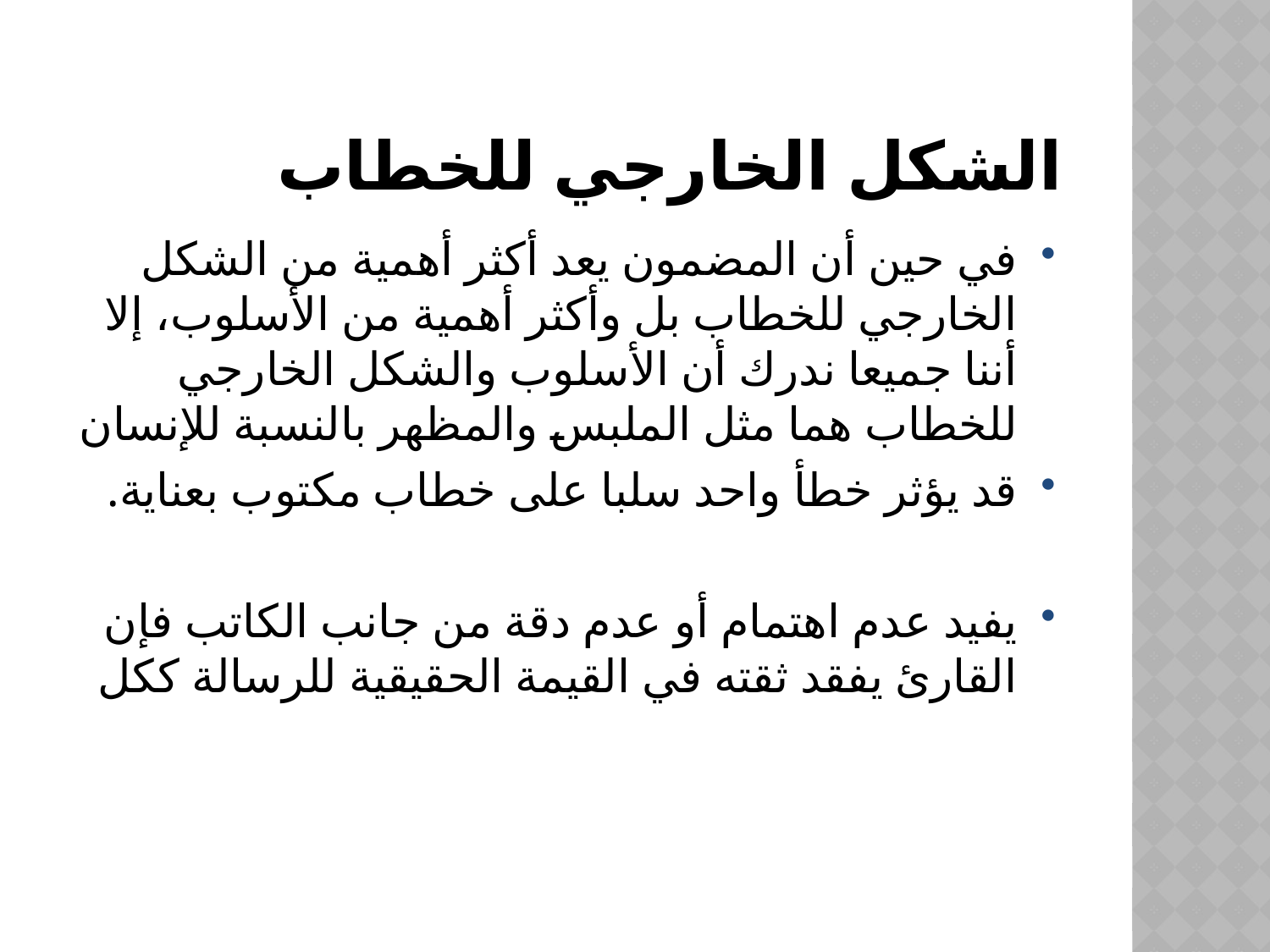

# الشكل الخارجي للخطاب
في حين أن المضمون يعد أكثر أهمية من الشكل الخارجي للخطاب بل وأكثر أهمية من الأسلوب، إلا أننا جميعا ندرك أن الأسلوب والشكل الخارجي للخطاب هما مثل الملبس والمظهر بالنسبة للإنسان
قد يؤثر خطأ واحد سلبا على خطاب مكتوب بعناية.

يفيد عدم اهتمام أو عدم دقة من جانب الكاتب فإن القارئ يفقد ثقته في القيمة الحقيقية للرسالة ككل